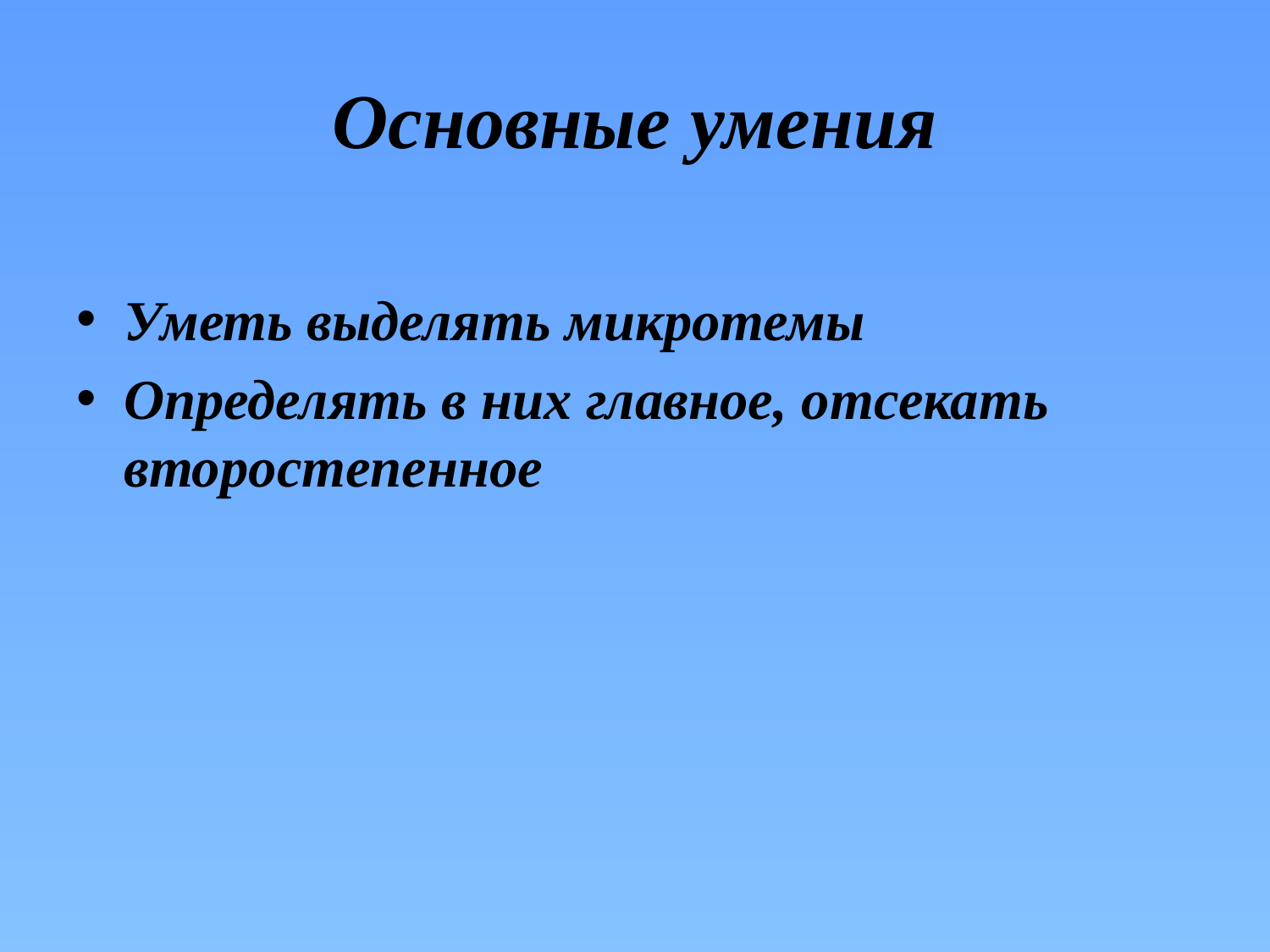

# Основные умения
Уметь выделять микротемы
Определять в них главное, отсекать второстепенное